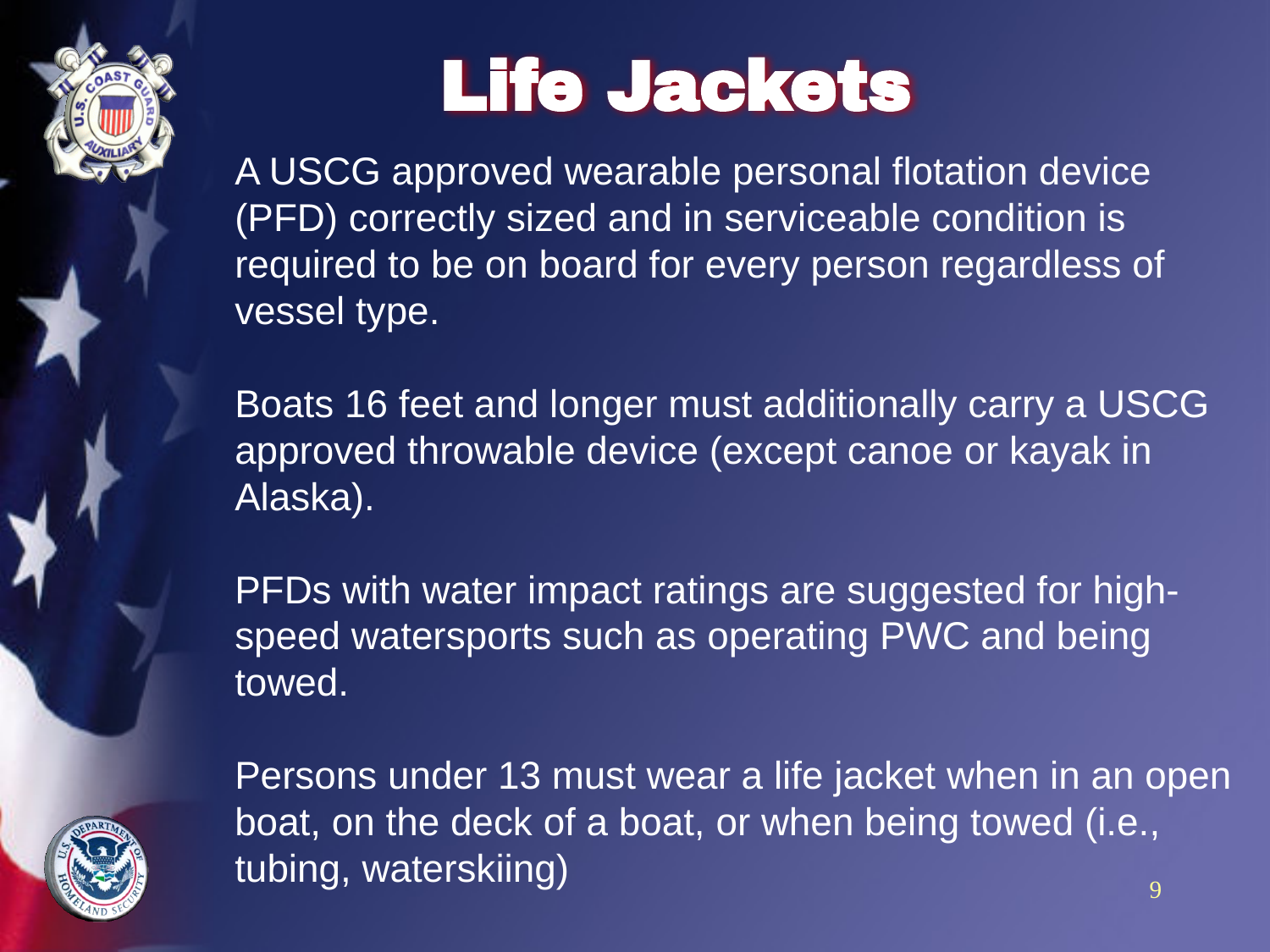

# Life Jackets
A USCG approved wearable personal flotation device (PFD) correctly sized and in serviceable condition is required to be on board for every person regardless of vessel type.

Boats 16 feet and longer must additionally carry a USCG approved throwable device (except canoe or kayak in Alaska).

PFDs with water impact ratings are suggested for high-speed watersports such as operating PWC and being towed.

Persons under 13 must wear a life jacket when in an open boat, on the deck of a boat, or when being towed (i.e., tubing, waterskiing)

9